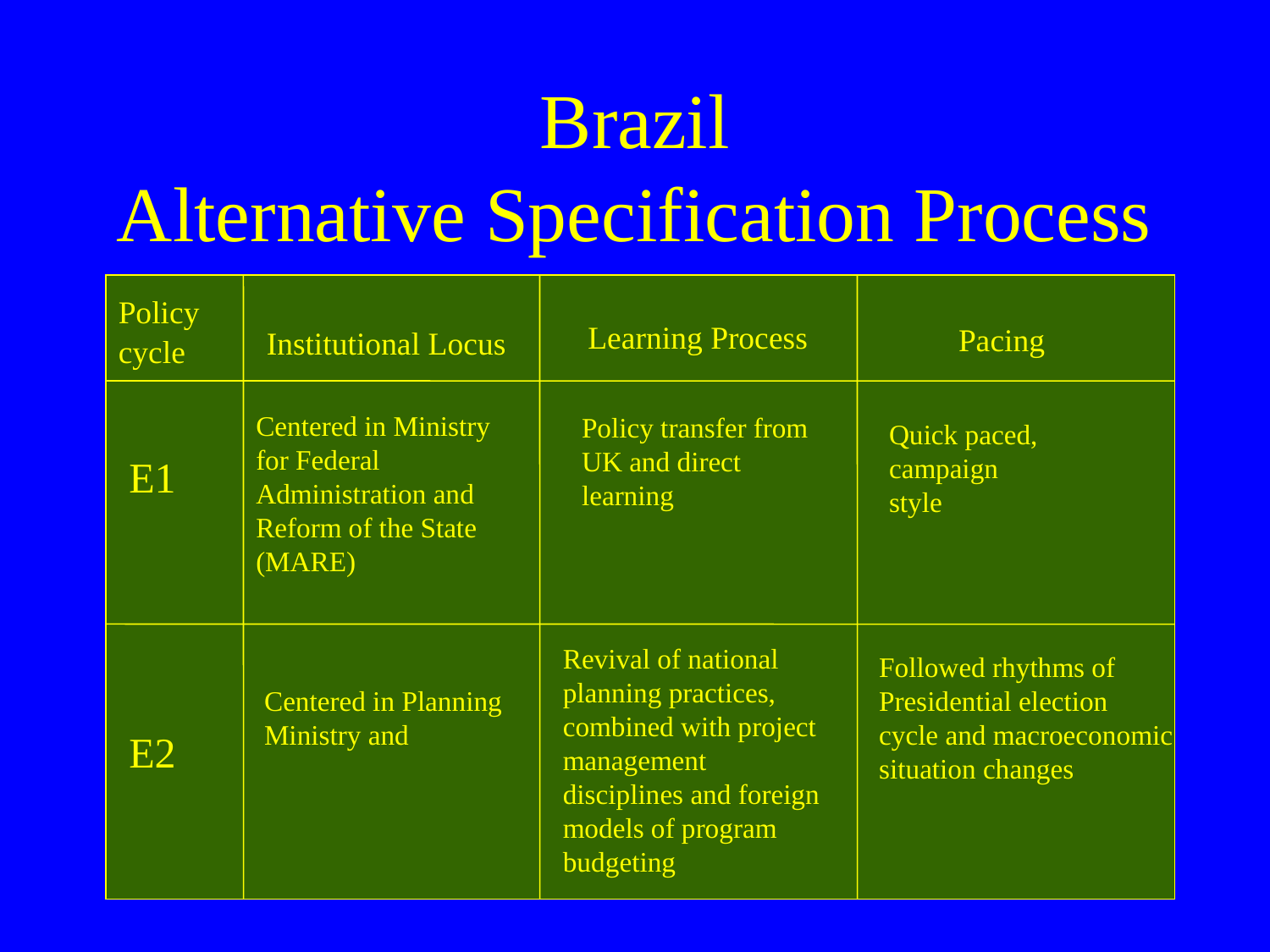

# Brazil Alternative Specification Process

Policy
cycle

Learning Process
Pacing
Institutional Locus

Centered in Ministry for Federal Administration and Reform of the State (MARE)
Policy transfer from UK and direct learning
Quick paced,
campaign
style
E1

Revival of national planning practices, combined with project management disciplines and foreign models of program budgeting
Followed rhythms of
Presidential election
cycle and macroeconomic
situation changes
Centered in Planning Ministry and
E2